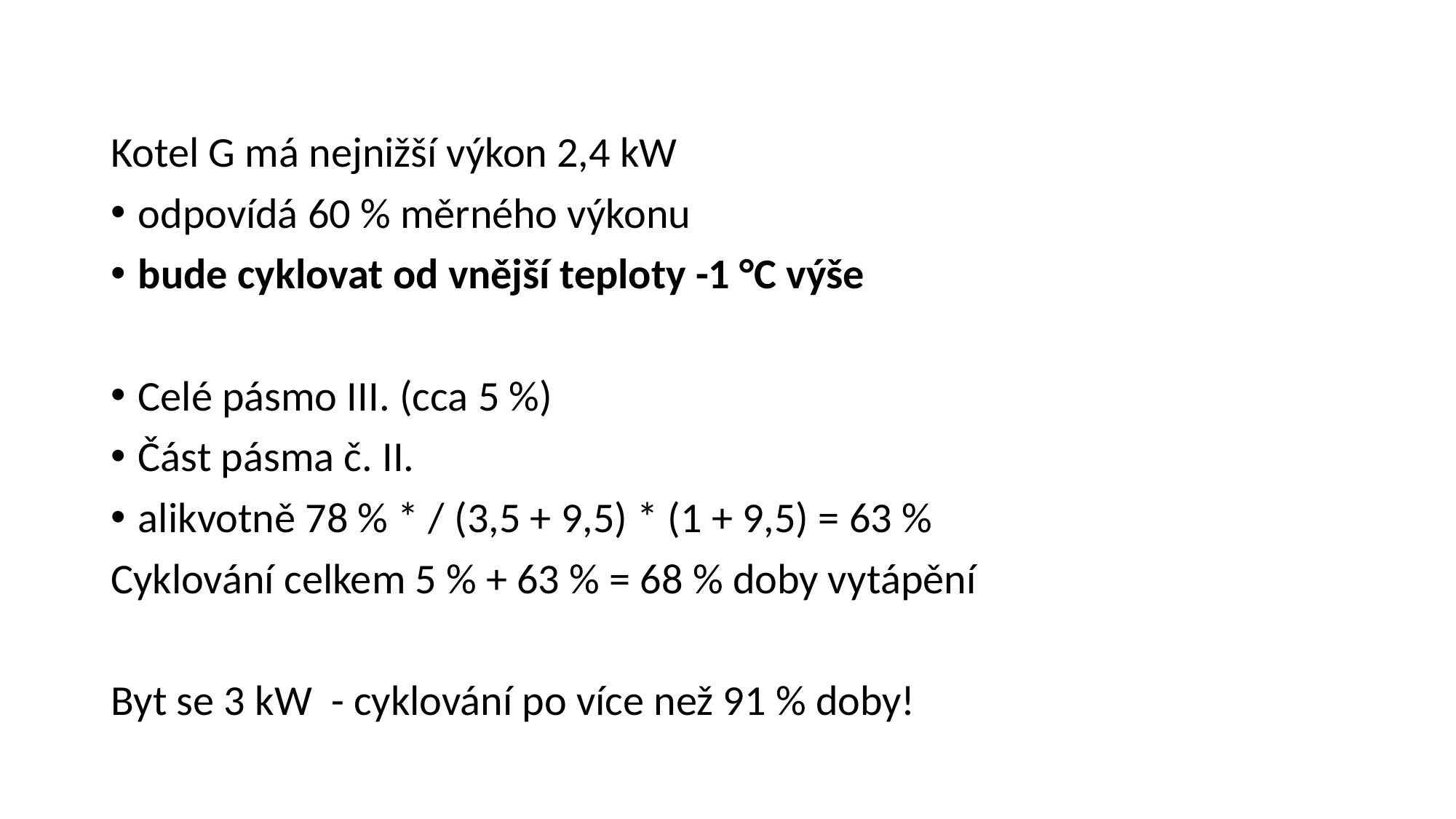

Kotel G má nejnižší výkon 2,4 kW
odpovídá 60 % měrného výkonu
bude cyklovat od vnější teploty -1 °C výše

Celé pásmo III. (cca 5 %)
Část pásma č. II.
alikvotně 78 % * / (3,5 + 9,5) * (1 + 9,5) = 63 %
Cyklování celkem 5 % + 63 % = 68 % doby vytápění

Byt se 3 kW  - cyklování po více než 91 % doby!